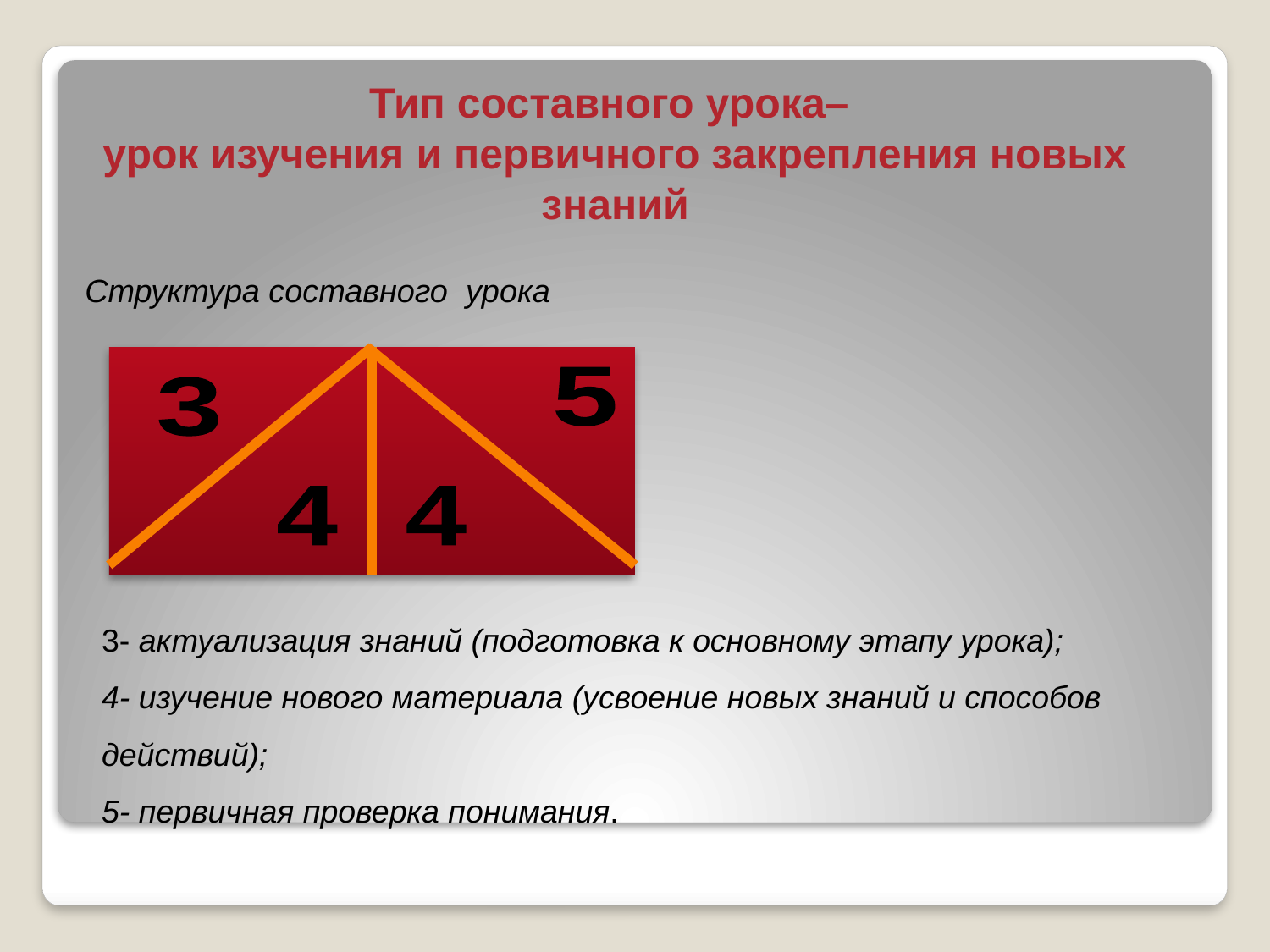

Тип составного урока–
урок изучения и первичного закрепления новых знаний
Структура составного  урока

5
3
4
4
3- актуализация знаний (подготовка к основному этапу урока);
4- изучение нового материала (усвоение новых знаний и способов действий);
5- первичная проверка понимания.